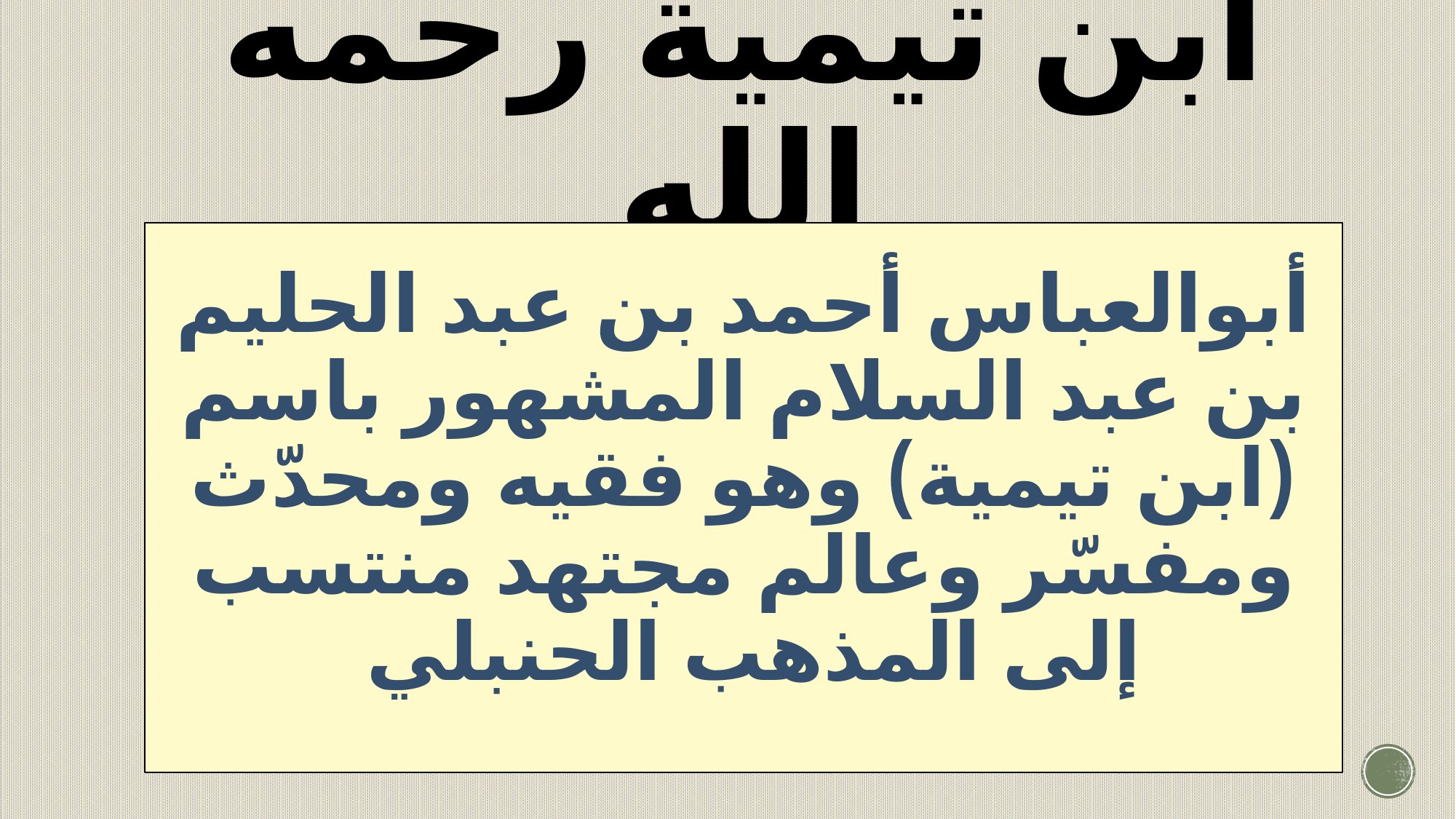

# ابن تيمية رحمه الله

أبوالعباس أحمد بن عبد الحليم بن عبد السلام المشهور باسم (ابن تيمية) وهو فقيه ومحدّث ومفسّر وعالم مجتهد منتسب إلى المذهب الحنبلي